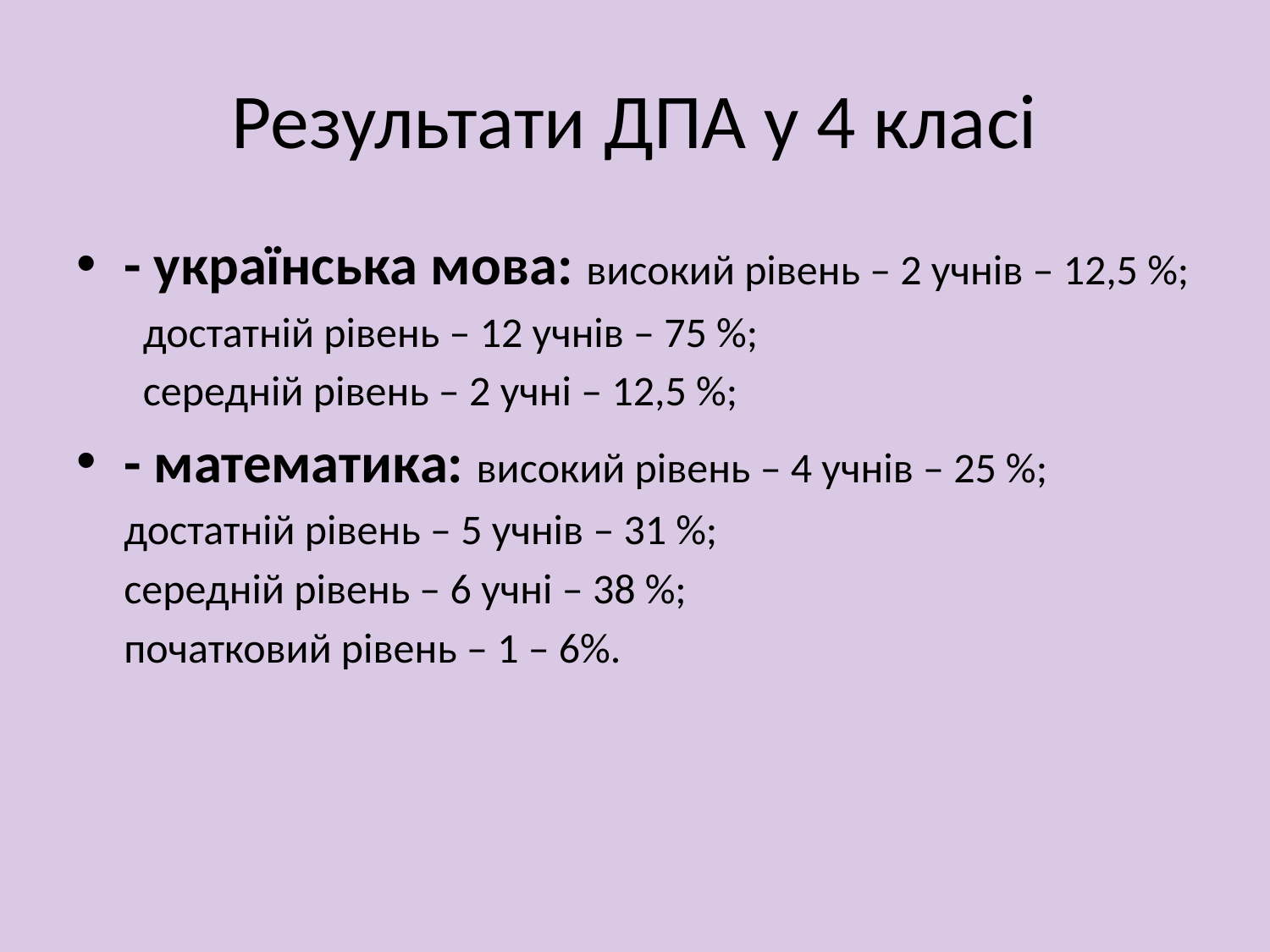

# Результати ДПА у 4 класі
- українська мова: високий рівень – 2 учнів – 12,5 %;
       достатній рівень – 12 учнів – 75 %;
       середній рівень – 2 учні – 12,5 %;
- математика: високий рівень – 4 учнів – 25 %;
     достатній рівень – 5 учнів – 31 %;
     середній рівень – 6 учні – 38 %;
     початковий рівень – 1 – 6%.